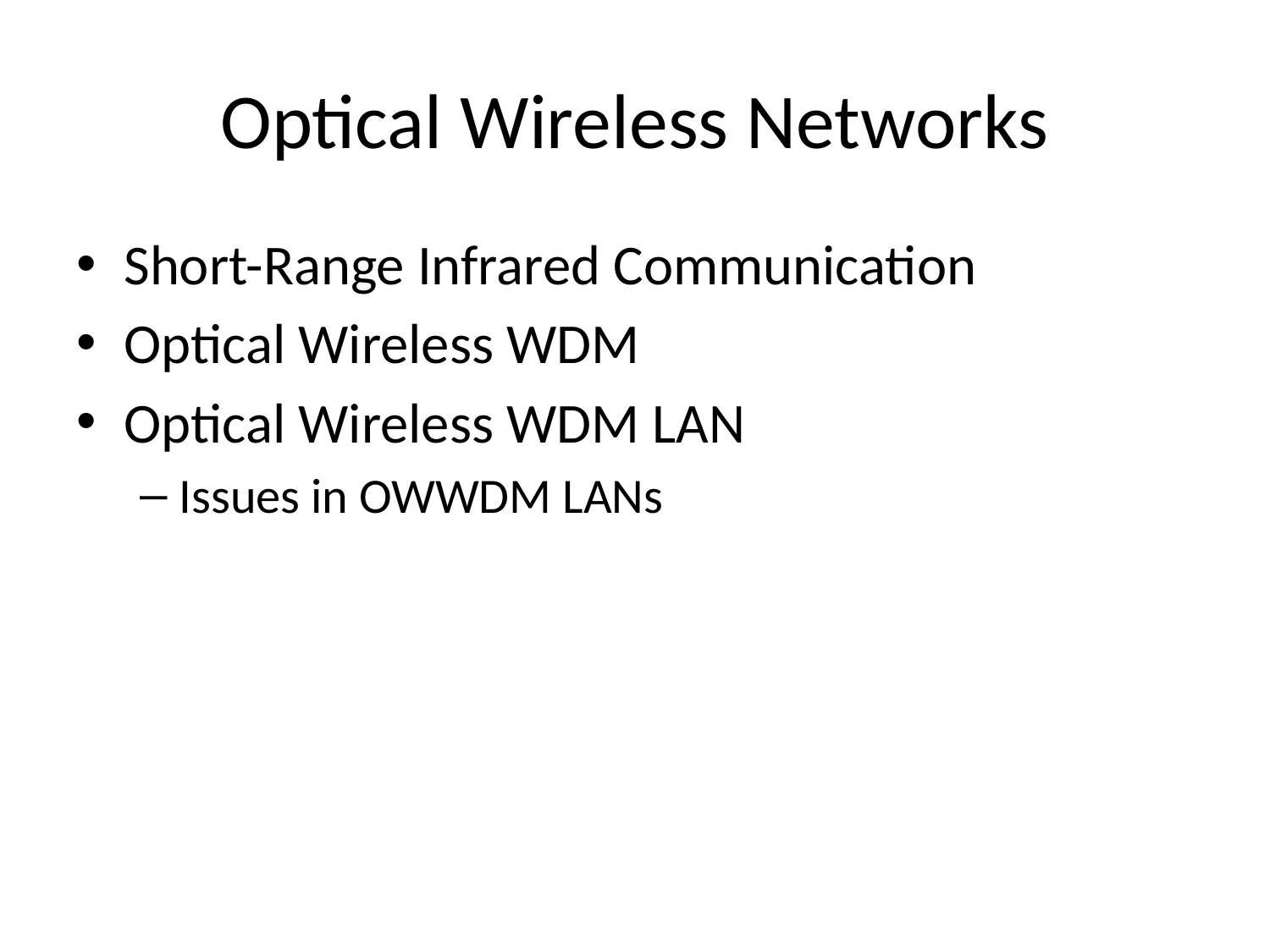

# Optical Wireless Networks
Short-Range Infrared Communication
Optical Wireless WDM
Optical Wireless WDM LAN
Issues in OWWDM LANs